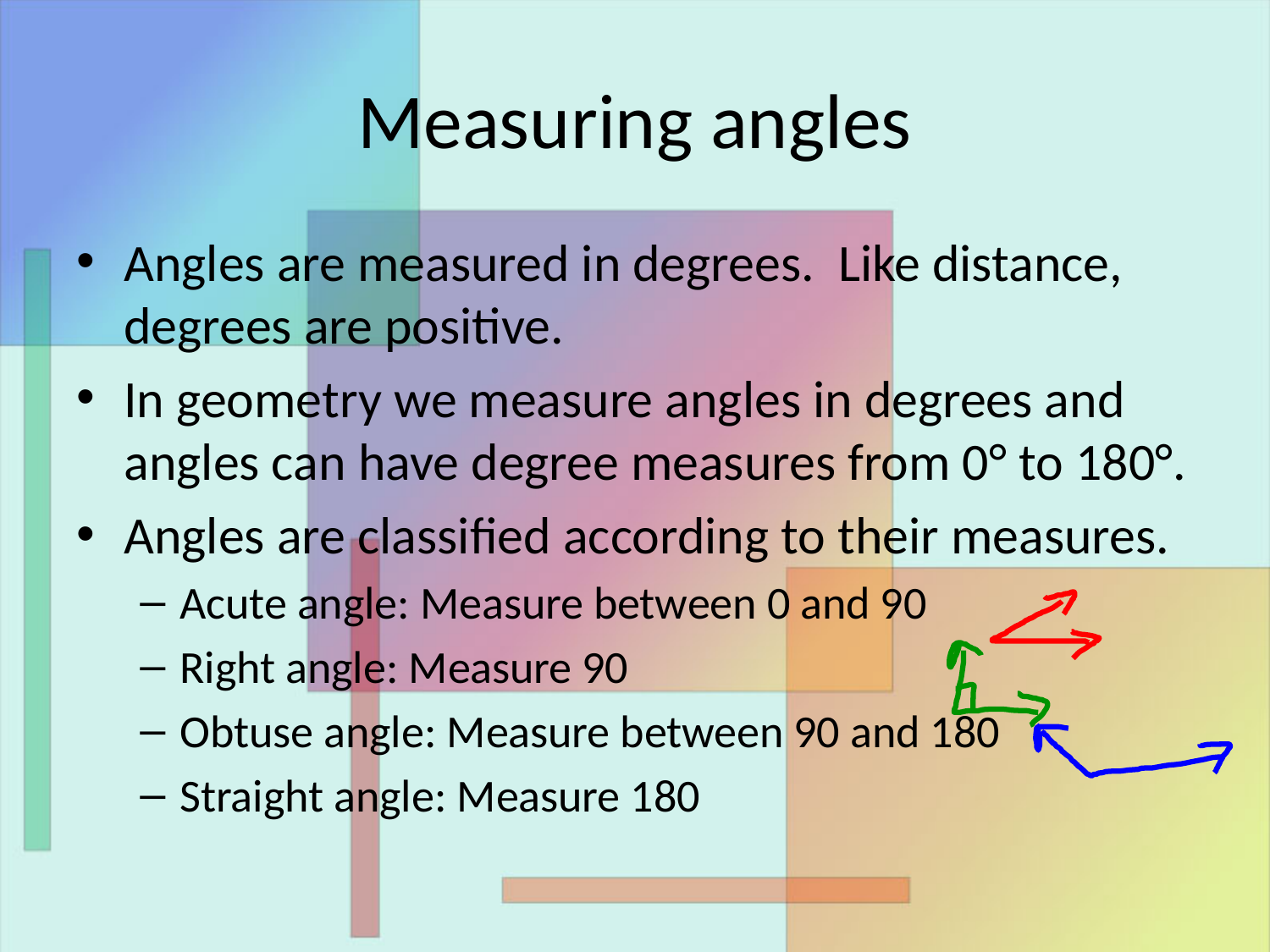

# Measuring angles
Angles are measured in degrees.  Like distance, degrees are positive.
In geometry we measure angles in degrees and angles can have degree measures from 0° to 180°.
Angles are classified according to their measures.
Acute angle: Measure between 0 and 90
Right angle: Measure 90
Obtuse angle: Measure between 90 and 180
Straight angle: Measure 180